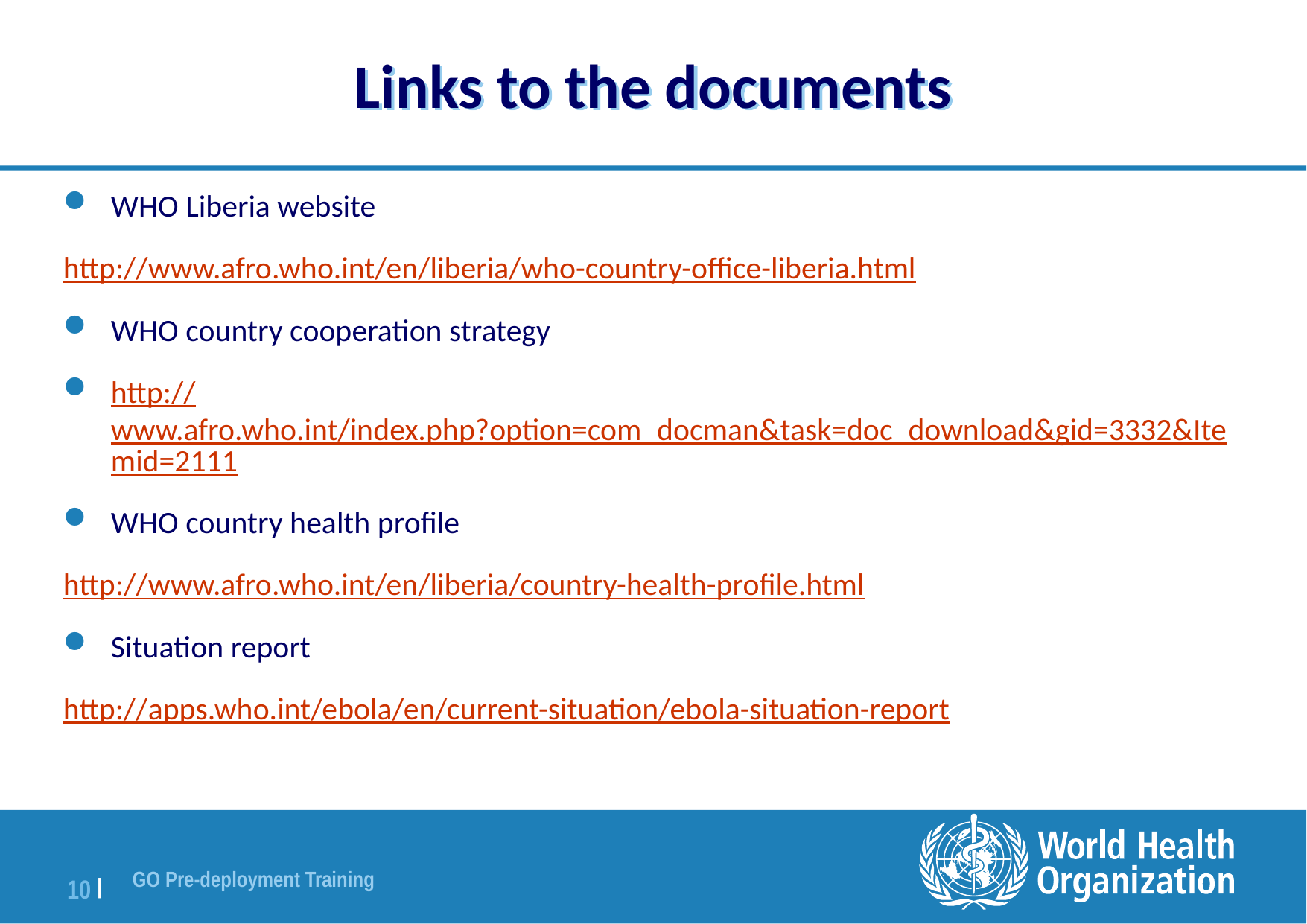

# Links to the documents
WHO Liberia website
http://www.afro.who.int/en/liberia/who-country-office-liberia.html
WHO country cooperation strategy
http://www.afro.who.int/index.php?option=com_docman&task=doc_download&gid=3332&Itemid=2111
WHO country health profile
http://www.afro.who.int/en/liberia/country-health-profile.html
Situation report
http://apps.who.int/ebola/en/current-situation/ebola-situation-report